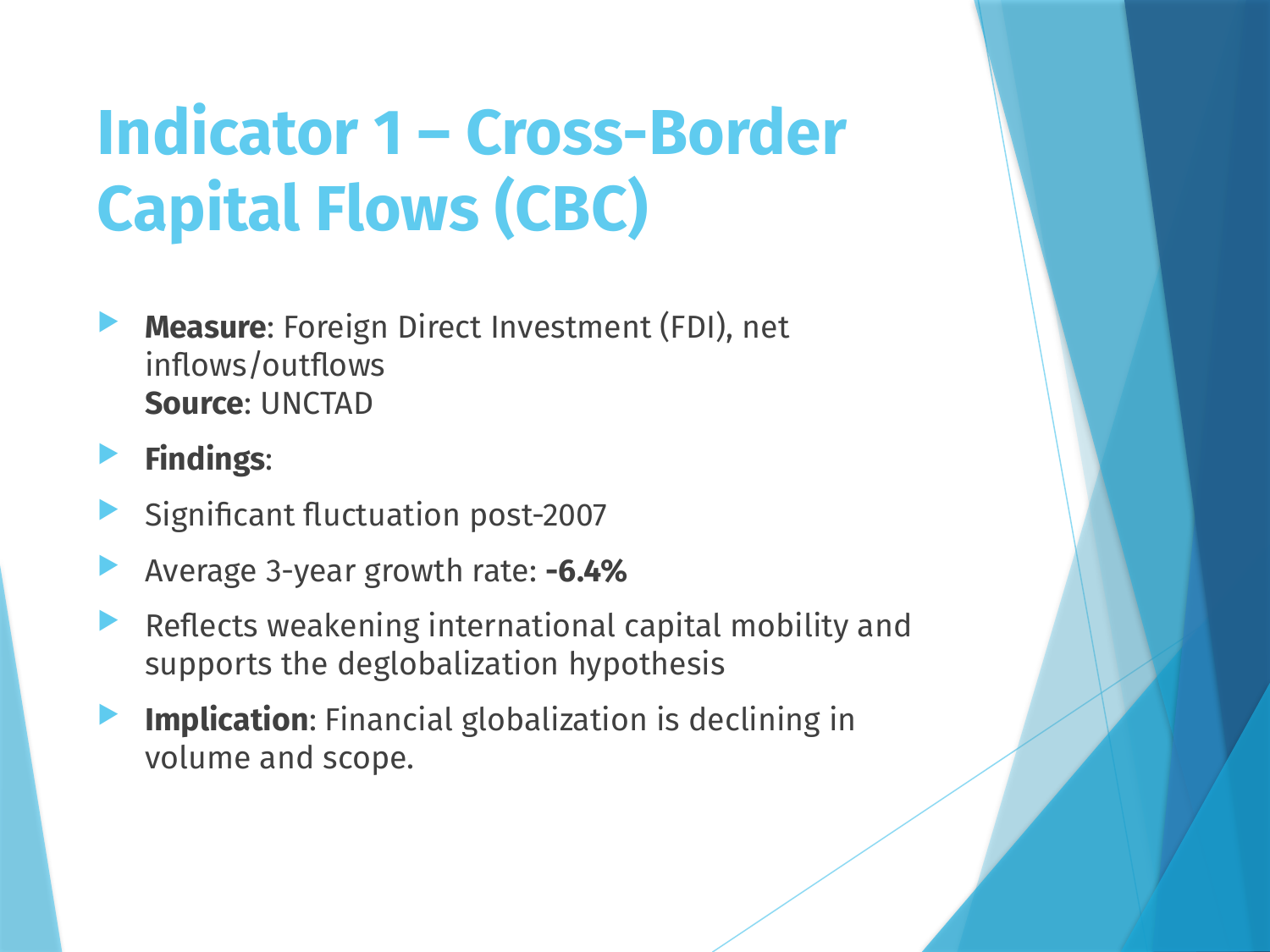

# Indicator 1 – Cross-Border Capital Flows (CBC)
Measure: Foreign Direct Investment (FDI), net inflows/outflows
Source: UNCTAD
Findings:
Significant fluctuation post-2007
Average 3-year growth rate: -6.4%
Reflects weakening international capital mobility and supports the deglobalization hypothesis
Implication: Financial globalization is declining in volume and scope.